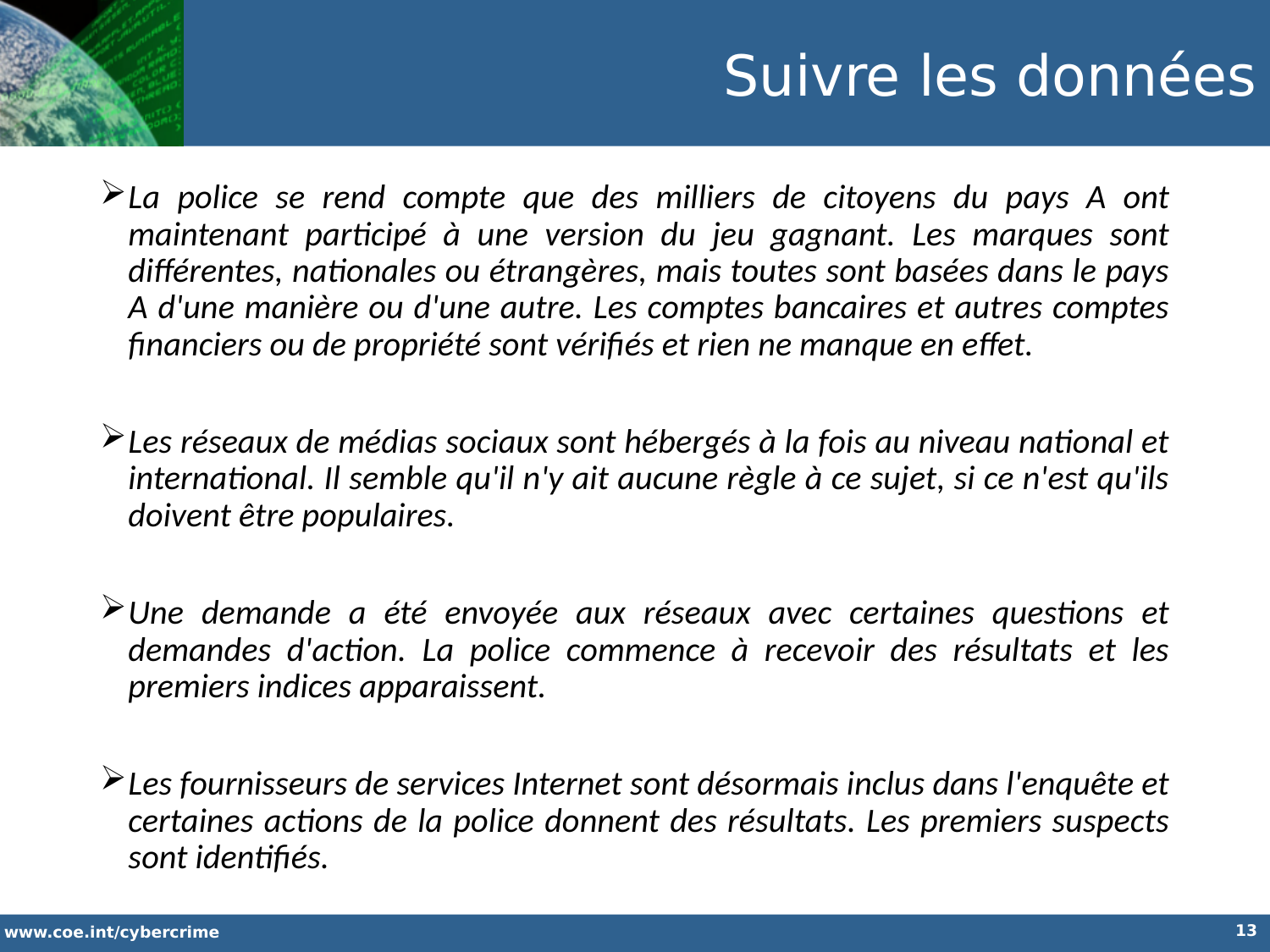

Suivre les données
La police se rend compte que des milliers de citoyens du pays A ont maintenant participé à une version du jeu gagnant. Les marques sont différentes, nationales ou étrangères, mais toutes sont basées dans le pays A d'une manière ou d'une autre. Les comptes bancaires et autres comptes financiers ou de propriété sont vérifiés et rien ne manque en effet.

Les réseaux de médias sociaux sont hébergés à la fois au niveau national et international. Il semble qu'il n'y ait aucune règle à ce sujet, si ce n'est qu'ils doivent être populaires.

Une demande a été envoyée aux réseaux avec certaines questions et demandes d'action. La police commence à recevoir des résultats et les premiers indices apparaissent.

Les fournisseurs de services Internet sont désormais inclus dans l'enquête et certaines actions de la police donnent des résultats. Les premiers suspects sont identifiés.
13